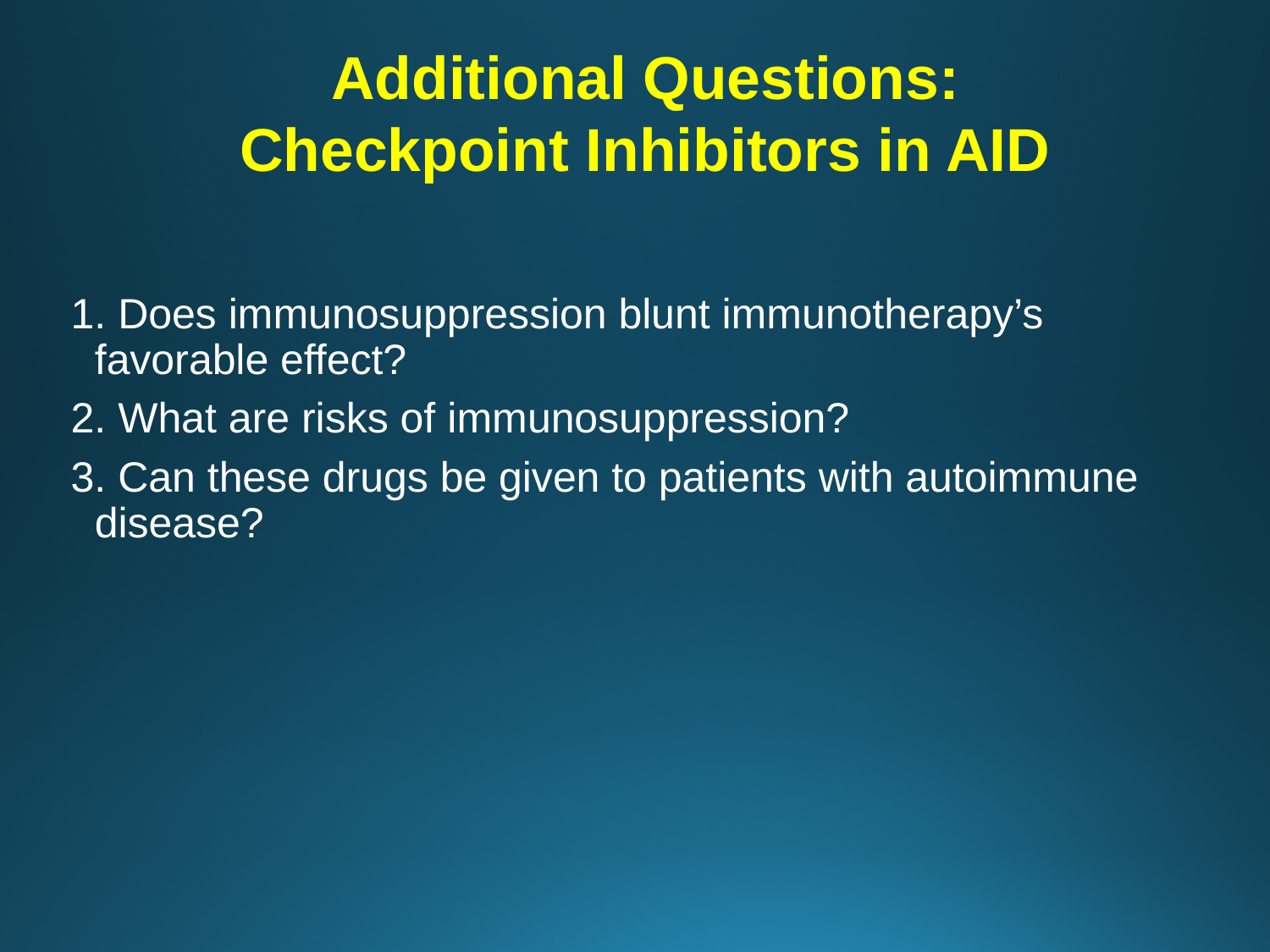

Additional Questions:
Checkpoint Inhibitors in AID
1. Does immunosuppression blunt immunotherapy’s favorable effect?
2. What are risks of immunosuppression?
3. Can these drugs be given to patients with autoimmune disease?